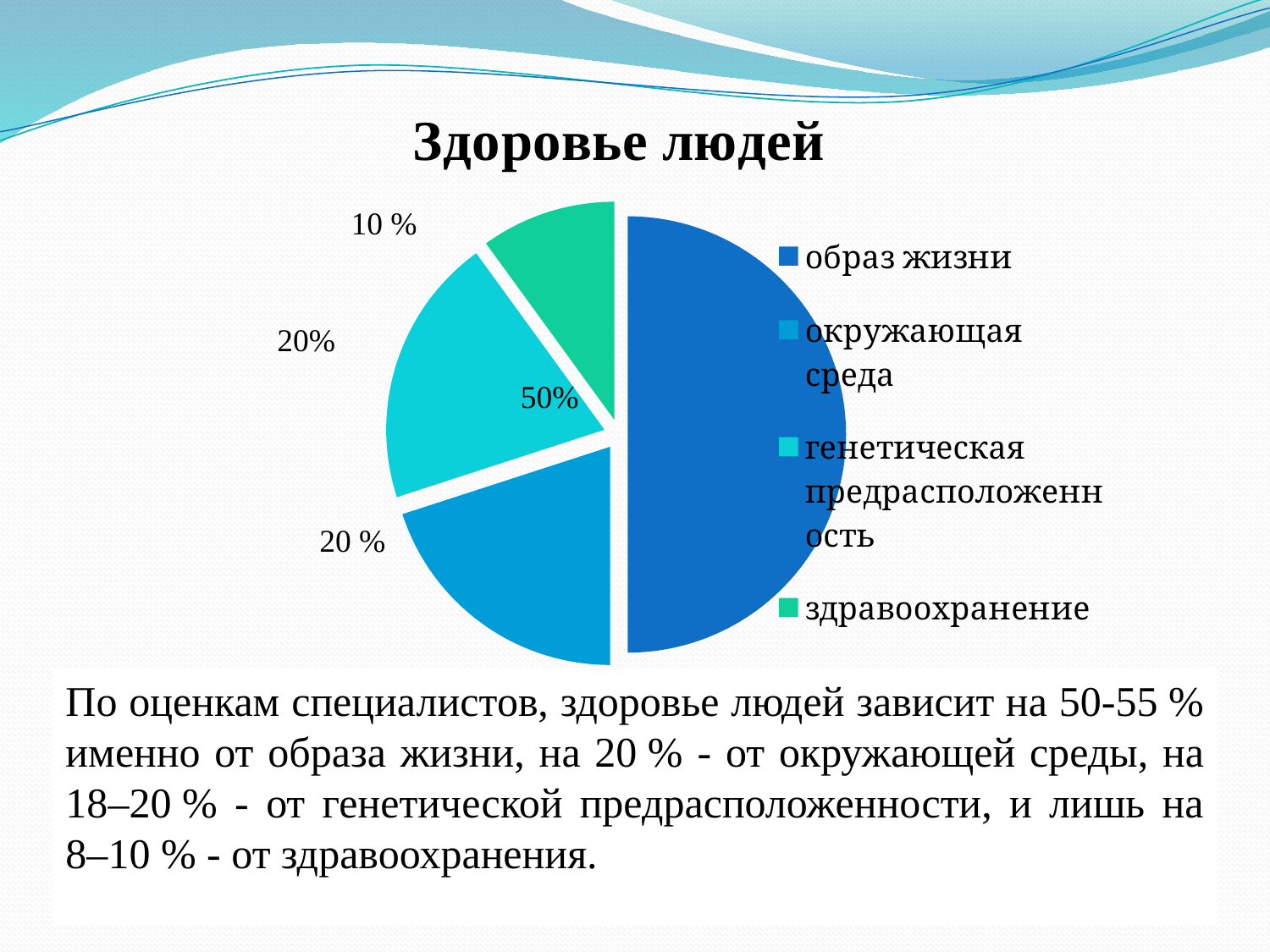

### Chart:

| Category | Здоровье людей |
|---|---|
| образ жизни | 0.5 |
| окружающая среда | 0.2 |
| генетическая предрасположенность | 0.2 |
| здравоохранение | 0.1 |
50%
По оценкам специалистов, здоровье людей зависит на 50-55 % именно от образа жизни, на 20 % - от окружающей среды, на 18–20 % - от генетической предрасположенности, и лишь на 8–10 % - от здравоохранения.